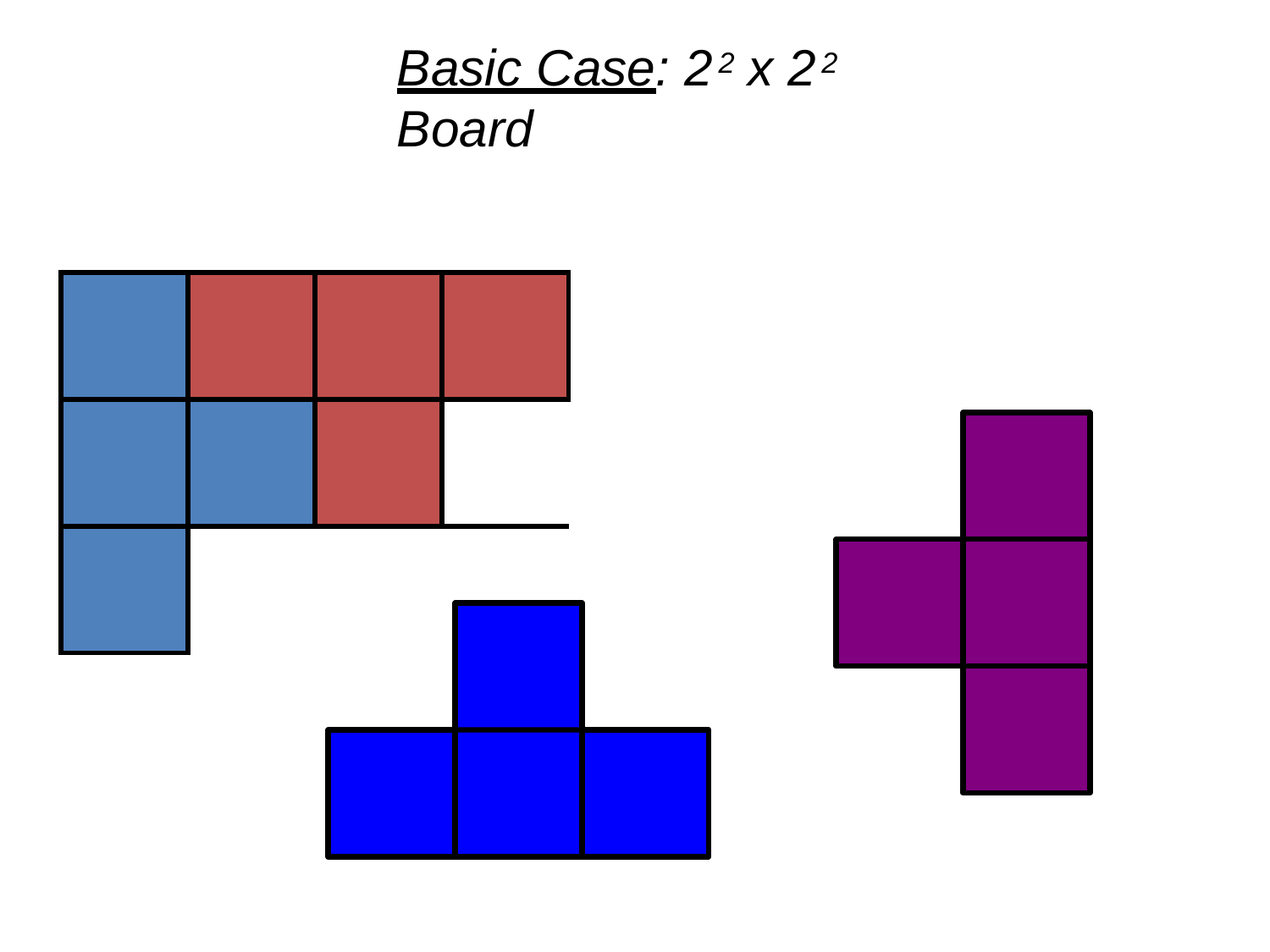

# Basic Case: 22 x 22 Board
|  |  |  |  |
| --- | --- | --- | --- |
|  |  |  |  |
|  |  |  |  |